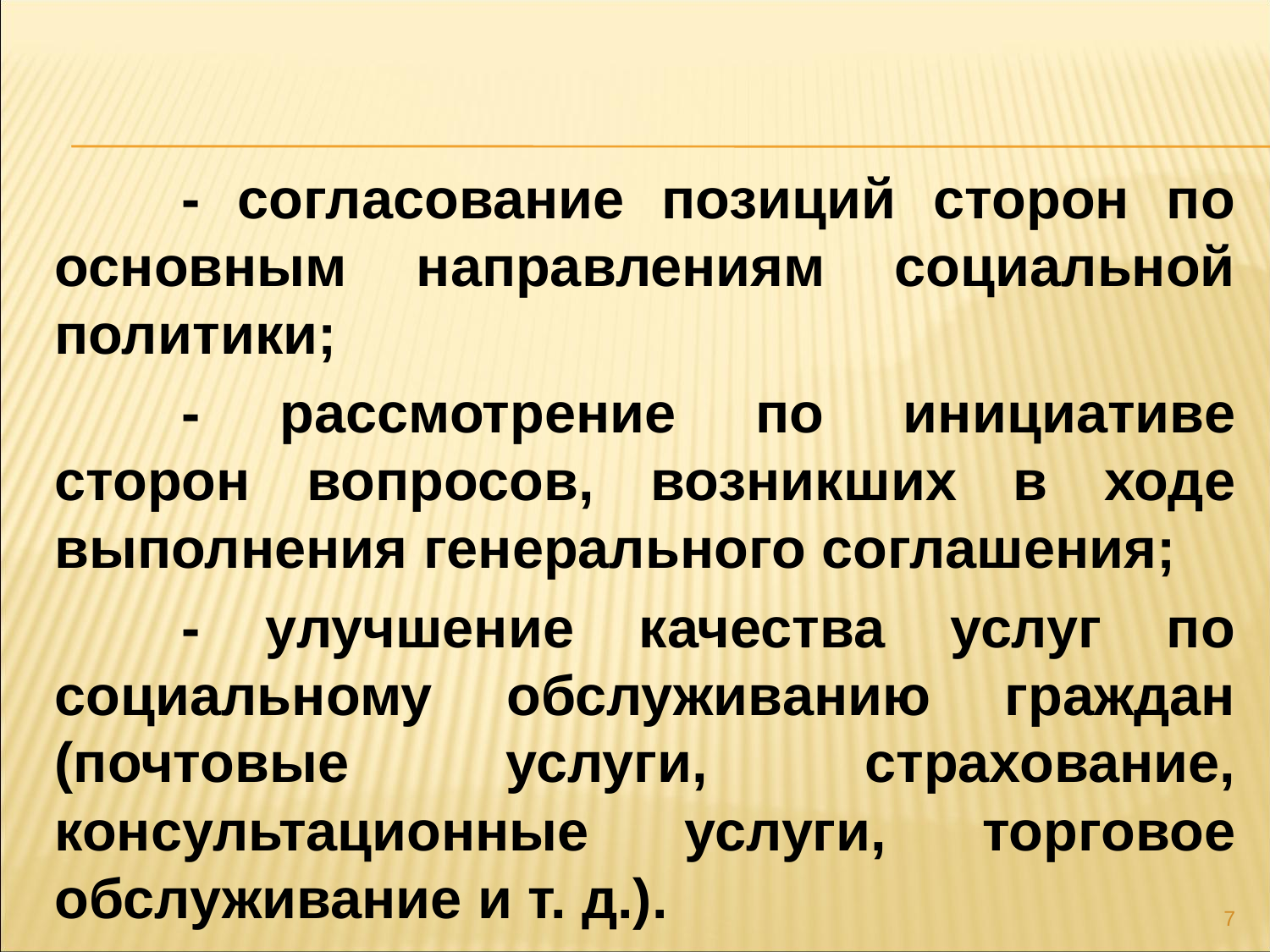

- согласование позиций сторон по основным направлениям социальной политики;
	- рассмотрение по инициативе сторон вопросов, возникших в ходе выполнения генерального соглашения;
	- улучшение качества услуг по социальному обслуживанию граждан (почтовые услуги, страхование, консультационные услуги, торговое обслуживание и т. д.).

7